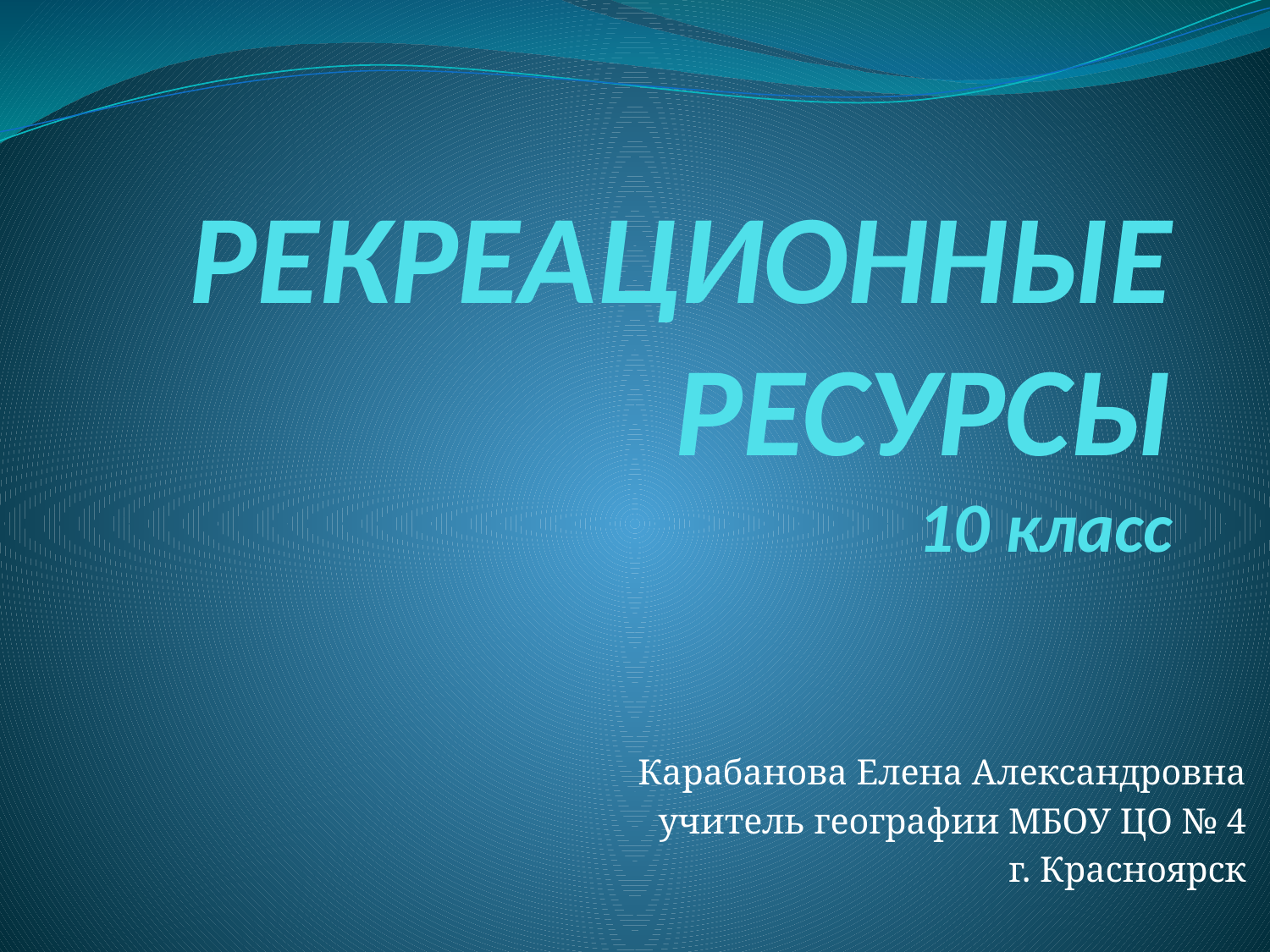

# РЕКРЕАЦИОННЫЕ РЕСУРСЫ 10 класс
Карабанова Елена Александровна
учитель географии МБОУ ЦО № 4
г. Красноярск